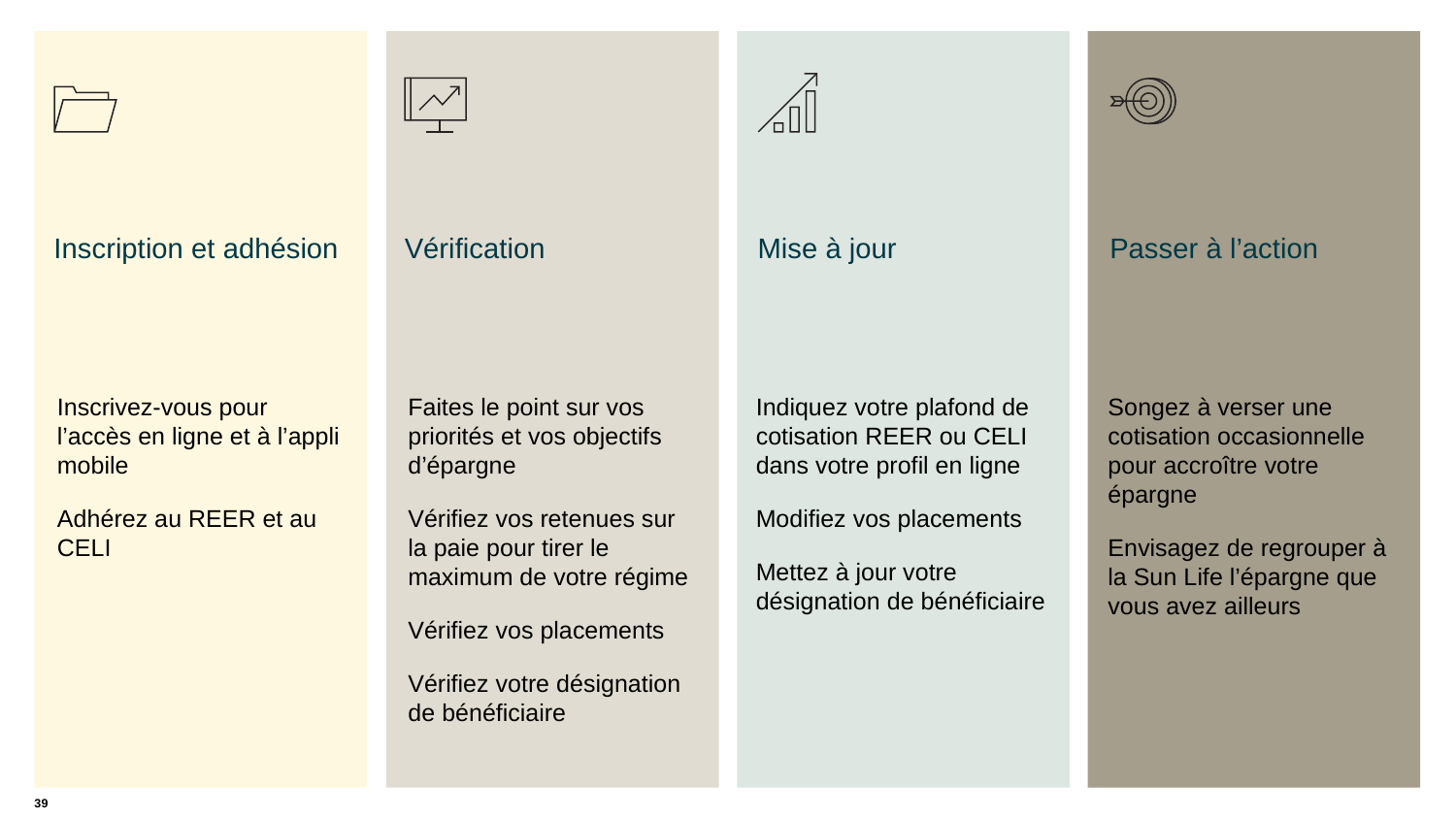

Inscription et adhésion
Vérification
Mise à jour

Passer à l’action

Inscrivez-vous pour l’accès en ligne et à l’appli mobile
Adhérez au REER et au CELI

Faites le point sur vos priorités et vos objectifs d’épargne
Vérifiez vos retenues sur la paie pour tirer le maximum de votre régime
Vérifiez vos placements
Vérifiez votre désignation de bénéficiaire
Indiquez votre plafond de cotisation REER ou CELI dans votre profil en ligne
Modifiez vos placements
Mettez à jour votre désignation de bénéficiaire
Songez à verser une cotisation occasionnelle pour accroître votre épargne
Envisagez de regrouper à la Sun Life l’épargne que vous avez ailleurs
39